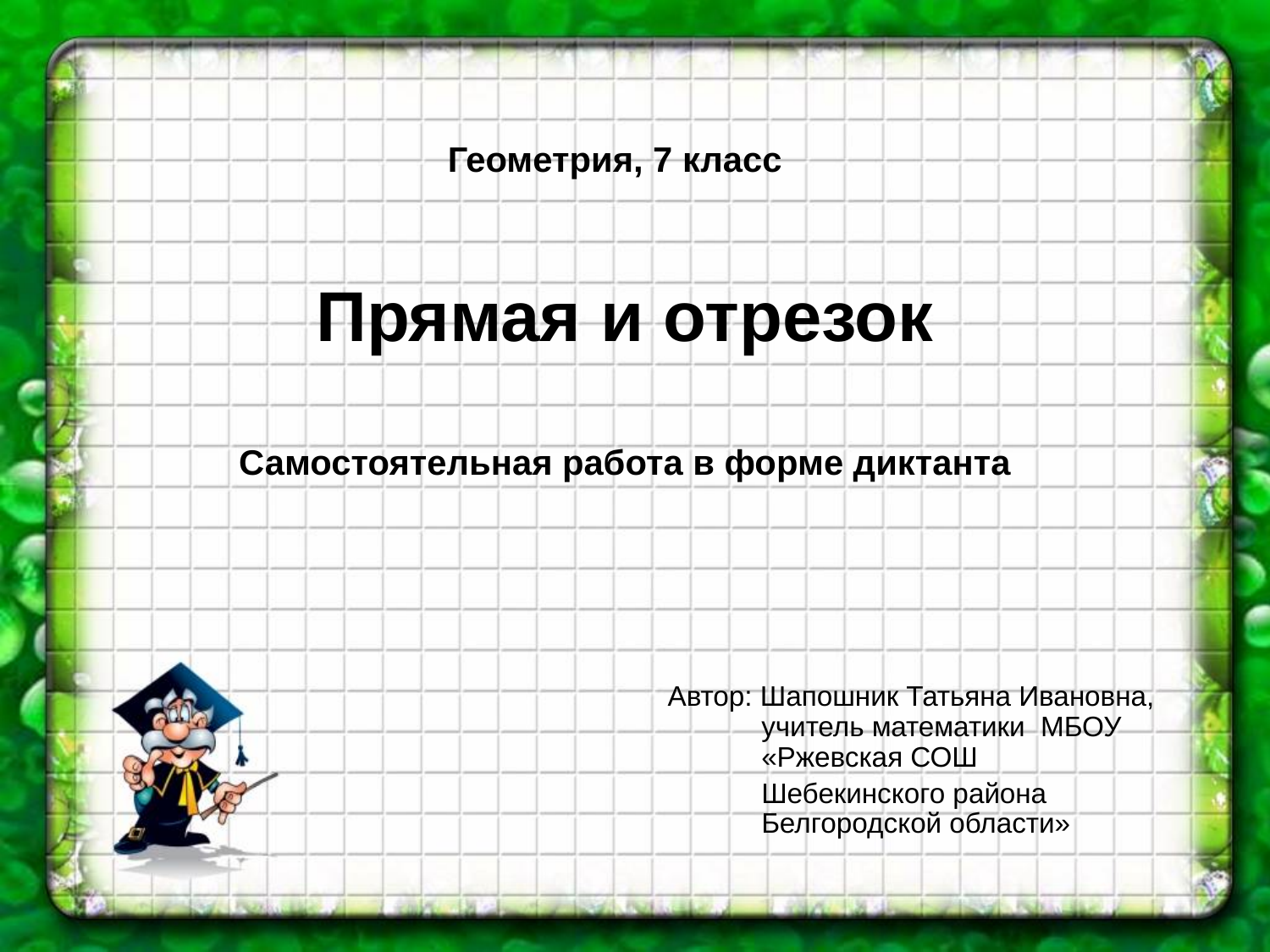

# Геометрия, 7 класс Прямая и отрезок Самостоятельная работа в форме диктанта
Автор: Шапошник Татьяна Ивановна,
            учитель математики  МБОУ
            «Ржевская СОШ
            Шебекинского района
            Белгородской области»